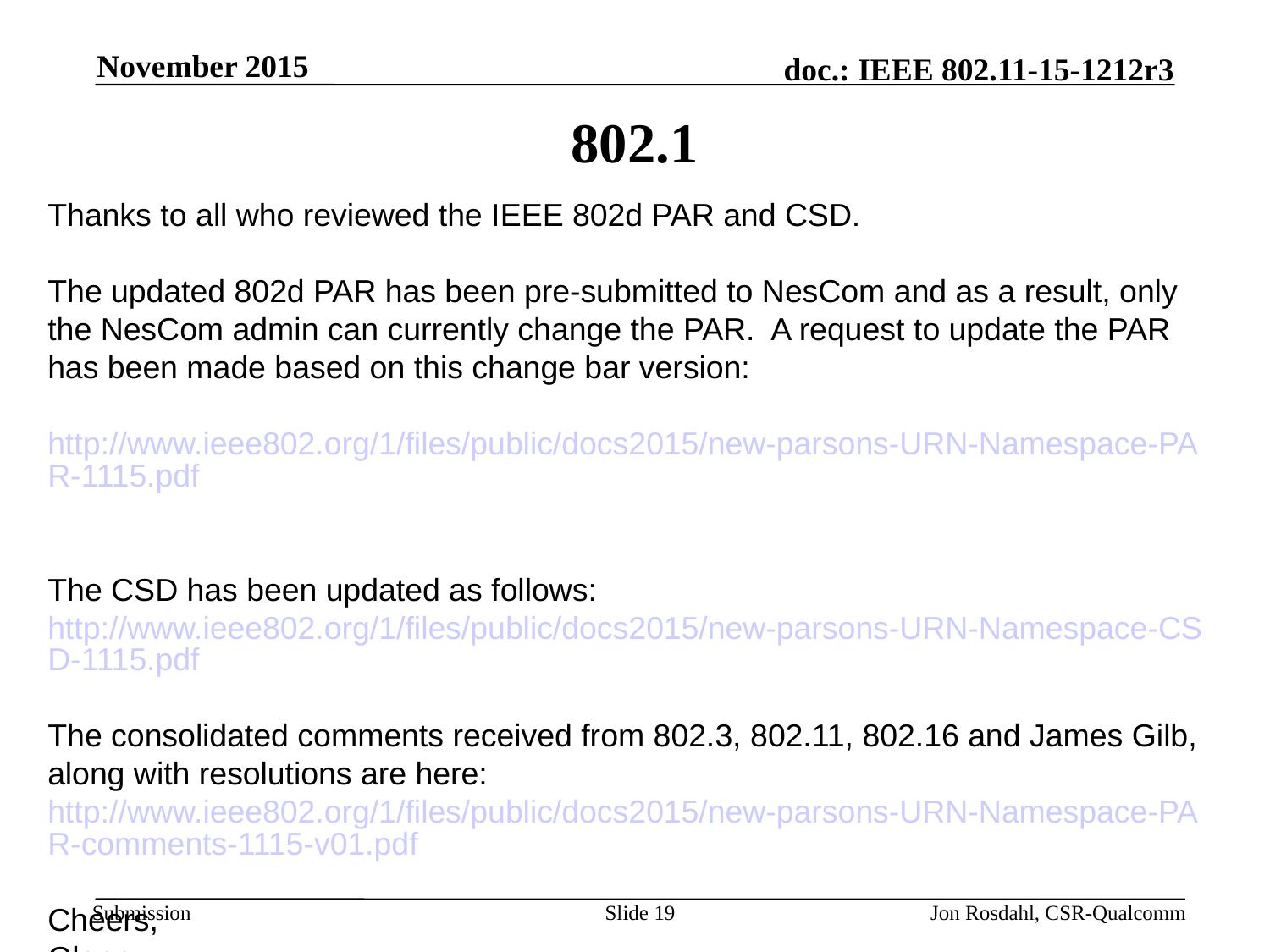

November 2015
# 802.1
Thanks to all who reviewed the IEEE 802d PAR and CSD.

The updated 802d PAR has been pre-submitted to NesCom and as a result, only the NesCom admin can currently change the PAR.  A request to update the PAR has been made based on this change bar version:
 http://www.ieee802.org/1/files/public/docs2015/new-parsons-URN-Namespace-PAR-1115.pdf

The CSD has been updated as follows:
http://www.ieee802.org/1/files/public/docs2015/new-parsons-URN-Namespace-CSD-1115.pdf

The consolidated comments received from 802.3, 802.11, 802.16 and James Gilb, along with resolutions are here:
http://www.ieee802.org/1/files/public/docs2015/new-parsons-URN-Namespace-PAR-comments-1115-v01.pdf

Cheers,
Glenn.
Slide 19
Jon Rosdahl, CSR-Qualcomm